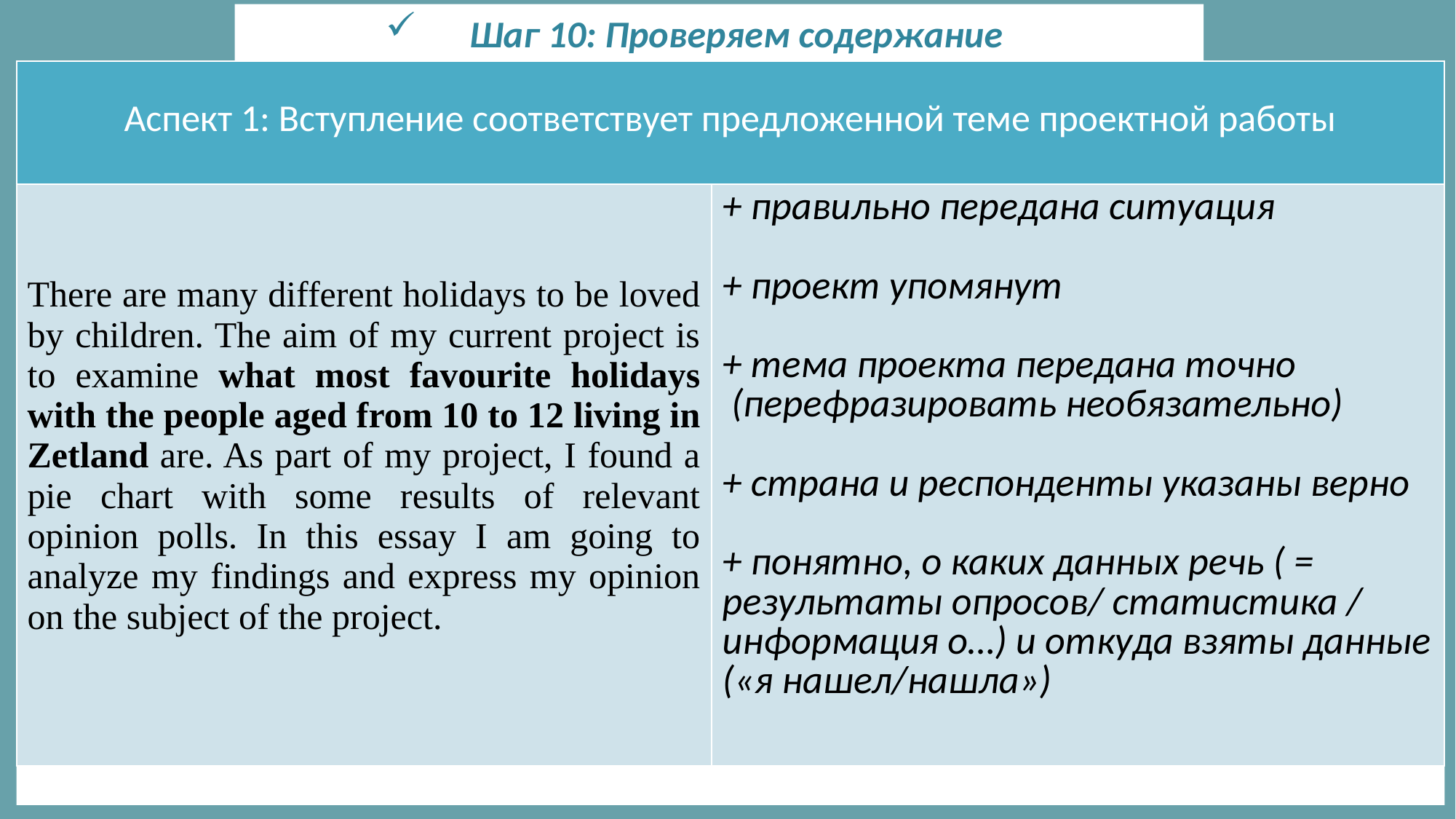

Шаг 10: Проверяем содержание
| Аспект 1: Вступление соответствует предложенной теме проектной работы |  |
| --- | --- |
| There are many different holidays to be loved by children. The aim of my current project is to examine what most favourite holidays with the people aged from 10 to 12 living in Zetland are. As part of my project, I found a pie chart with some results of relevant opinion polls. In this essay I am going to analyze my findings and express my opinion on the subject of the project. | + правильно передана ситуация + проект упомянут + тема проекта передана точно (перефразировать необязательно) + страна и респонденты указаны верно + понятно, о каких данных речь ( = результаты опросов/ статистика / информация о…) и откуда взяты данные («я нашел/нашла») |